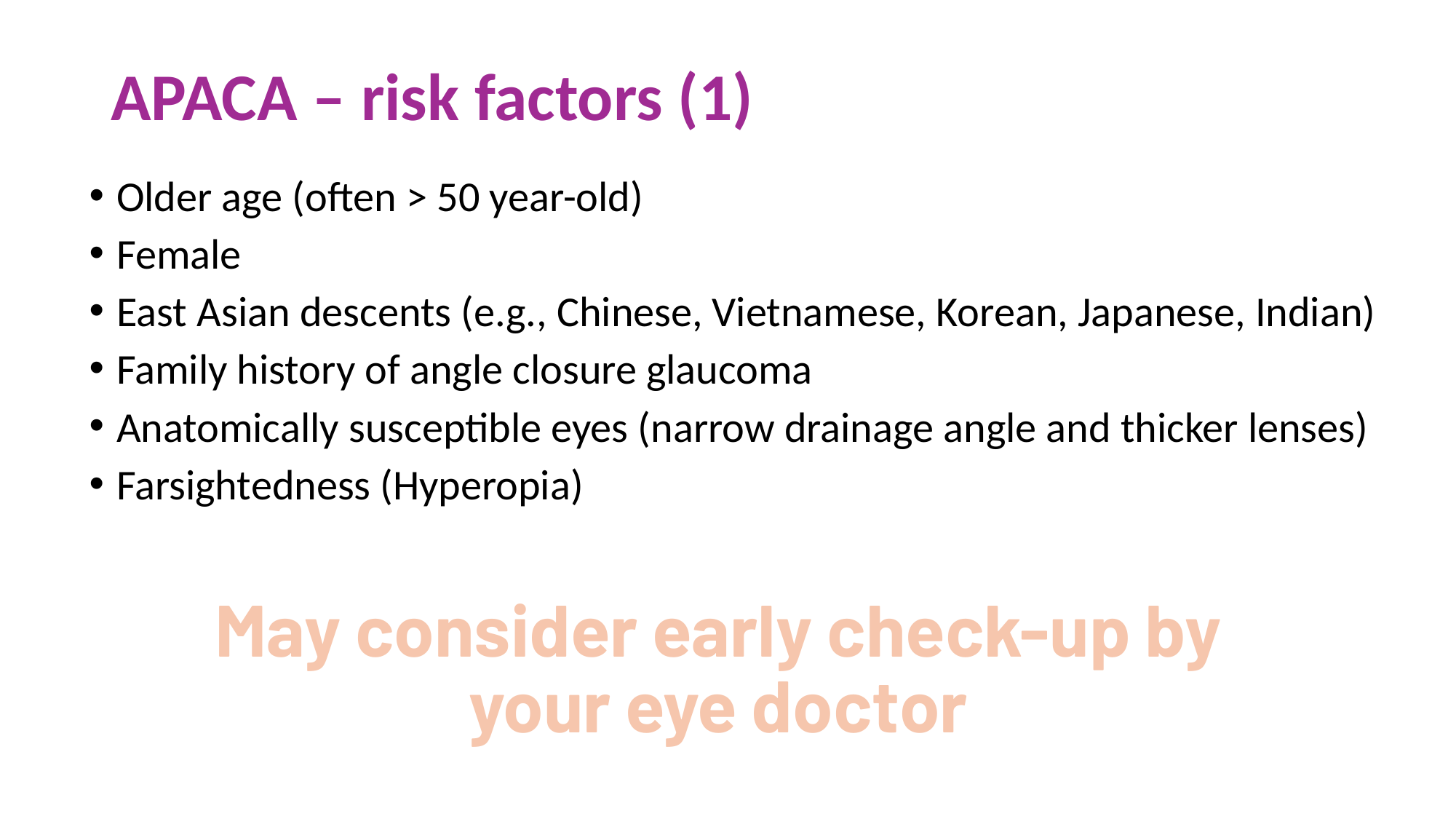

# APACA – risk factors (1)
Older age (often > 50 year-old)
Female
East Asian descents (e.g., Chinese, Vietnamese, Korean, Japanese, Indian)
Family history of angle closure glaucoma
Anatomically susceptible eyes (narrow drainage angle and thicker lenses)
Farsightedness (Hyperopia)

May consider early check-up by your eye doctor